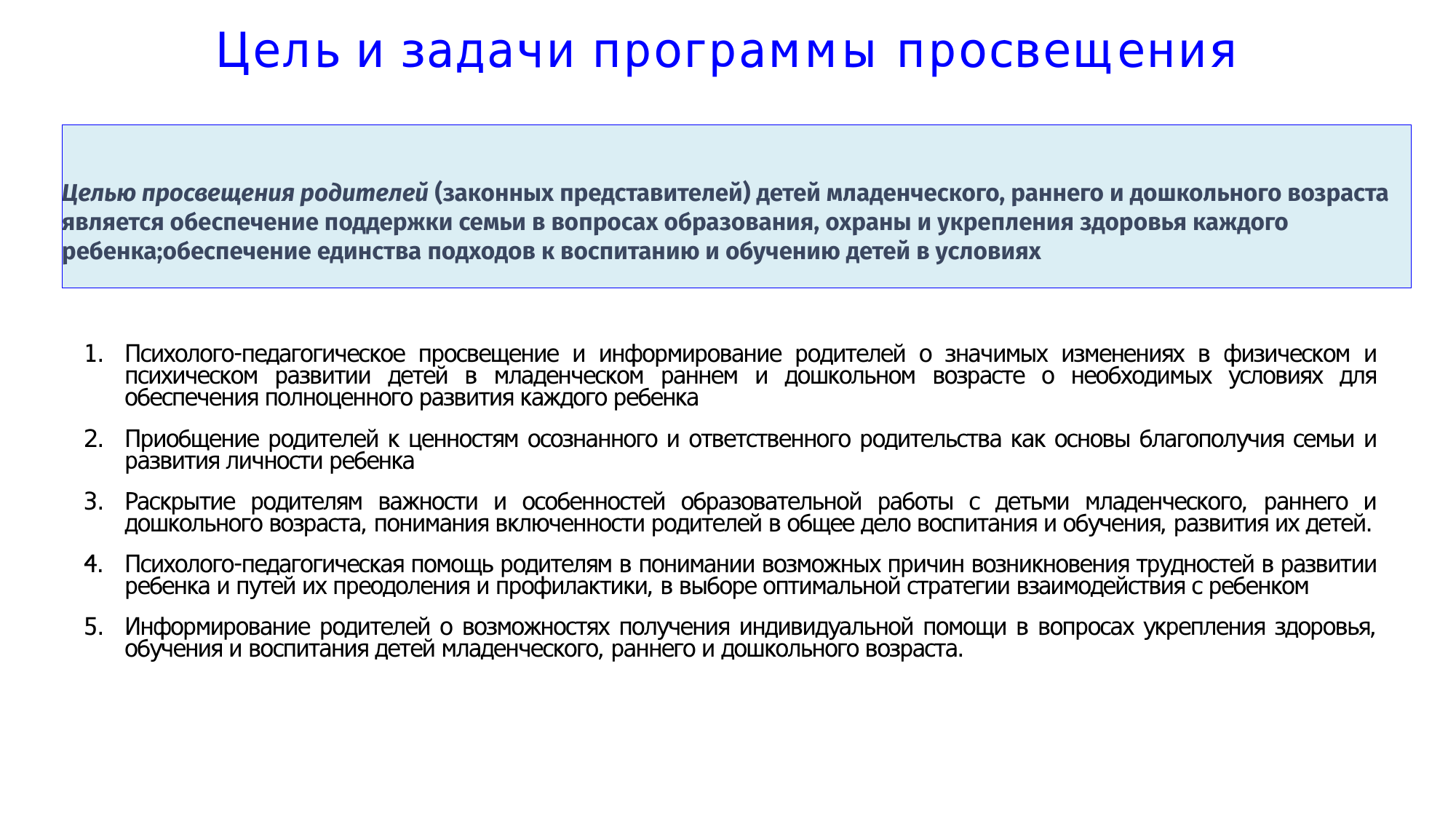

Цель и задачи программы просвещения

Целью просвещения родителей (законных представителей) детей младенческого, раннего и дошкольного возраста является обеспечение поддержки семьи в вопросах образования, охраны и укрепления здоровья каждого ребенка;обеспечение единства подходов к воспитанию и обучению детей в условиях
Психолого-педагогическое просвещение и информирование родителей о значимых изменениях в физическом и психическом развитии детей в младенческом раннем и дошкольном возрасте о необходимых условиях для обеспечения полноценного развития каждого ребенка
Приобщение родителей к ценностям осознанного и ответственного родительства как основы благополучия семьи и развития личности ребенка
Раскрытие родителям важности и особенностей образовательной работы с детьми младенческого, раннего и дошкольного возраста, понимания включенности родителей в общее дело воспитания и обучения, развития их детей.
Психолого-педагогическая помощь родителям в понимании возможных причин возникновения трудностей в развитии ребенка и путей их преодоления и профилактики, в выборе оптимальной стратегии взаимодействия с ребенком
Информирование родителей о возможностях получения индивидуальной помощи в вопросах укрепления здоровья, обучения и воспитания детей младенческого, раннего и дошкольного возраста.